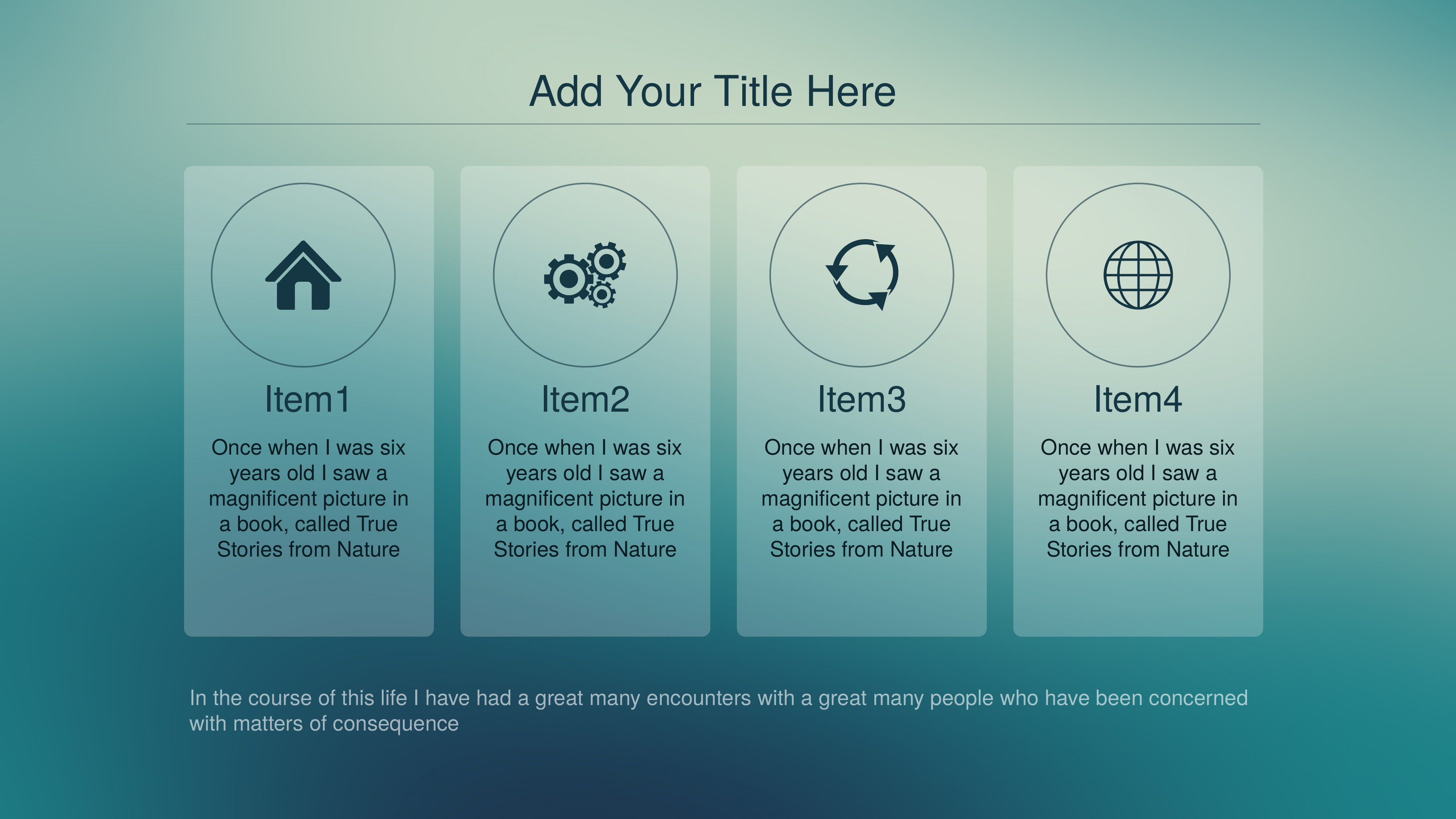

Add Your Title Here

Item1
Once when I was six years old I saw a magnificent picture in a book, called True Stories from Nature

Item2
Once when I was six years old I saw a magnificent picture in a book, called True Stories from Nature

Item3
Once when I was six years old I saw a magnificent picture in a book, called True Stories from Nature

Item4
Once when I was six years old I saw a magnificent picture in a book, called True Stories from Nature
In the course of this life I have had a great many encounters with a great many people who have been concerned with matters of consequence